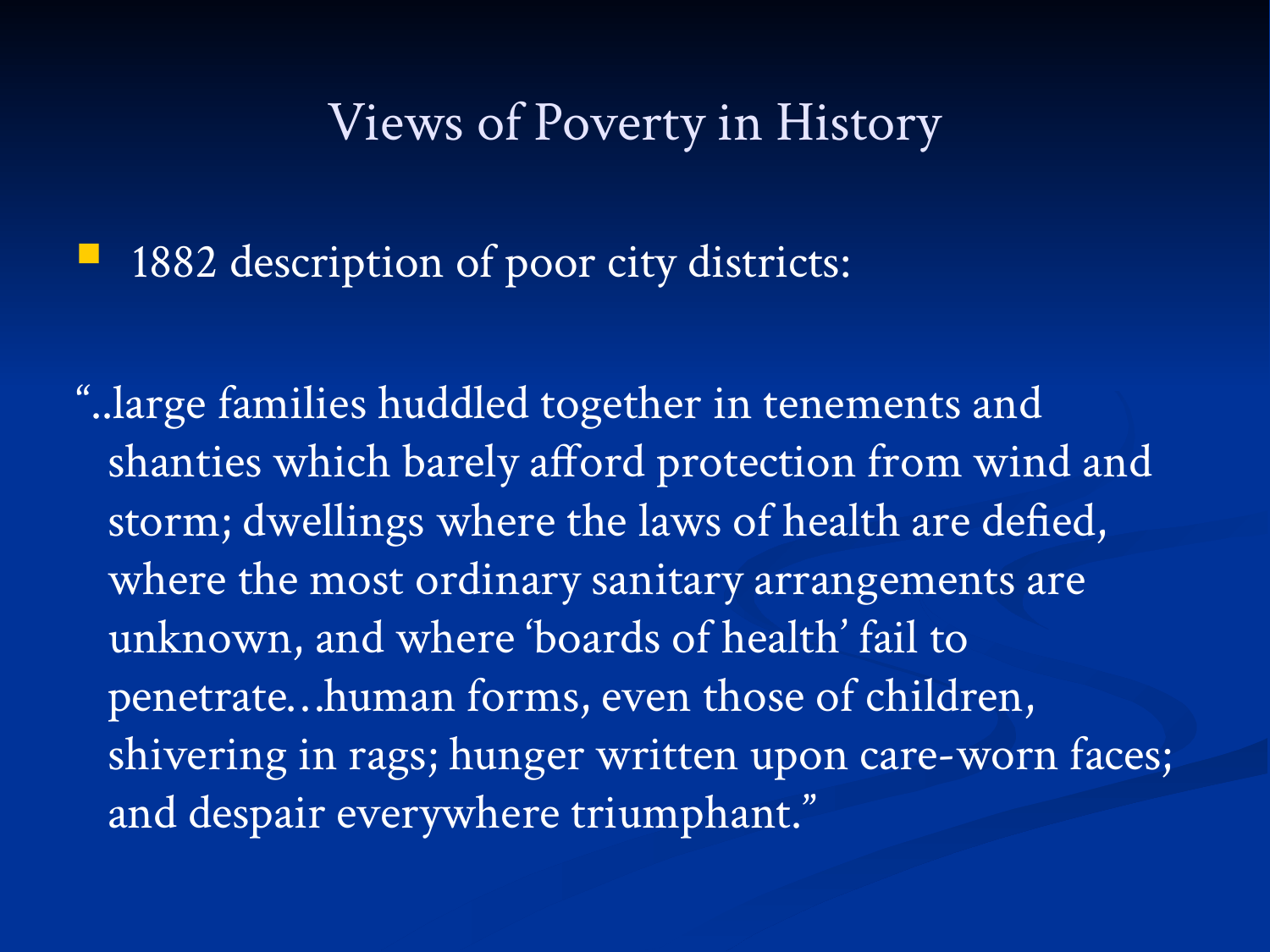

# Views of Poverty in History
1882 description of poor city districts:

“..large families huddled together in tenements and shanties which barely afford protection from wind and storm; dwellings where the laws of health are defied, where the most ordinary sanitary arrangements are unknown, and where ‘boards of health’ fail to penetrate…human forms, even those of children, shivering in rags; hunger written upon care-worn faces; and despair everywhere triumphant.”